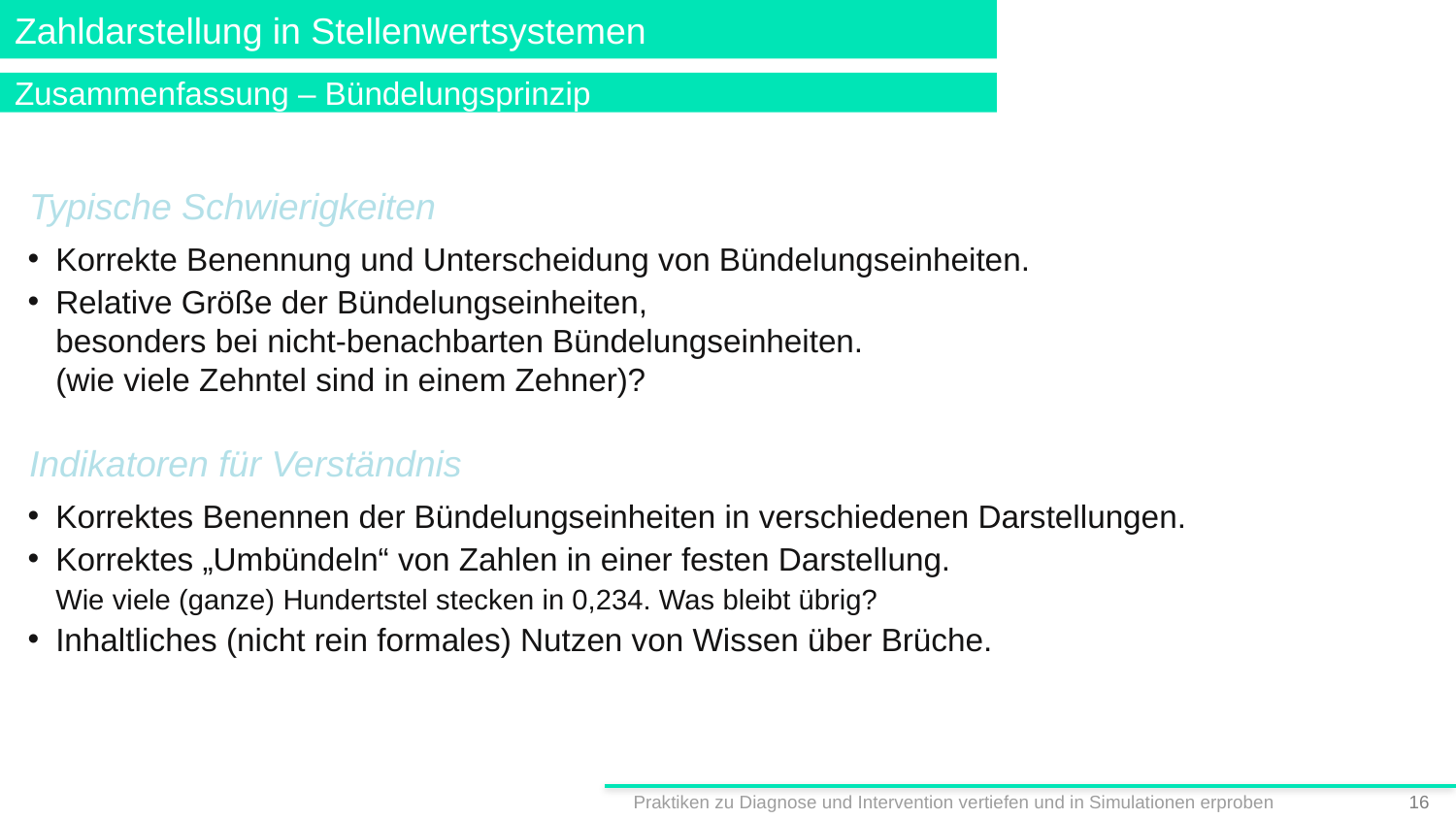

# Zahldarstellung in Stellenwertsystemen

Zusammenfassung – Bündelungsprinzip

Typische Schwierigkeiten
Korrekte Benennung und Unterscheidung von Bündelungseinheiten.
Relative Größe der Bündelungseinheiten,
besonders bei nicht-benachbarten Bündelungseinheiten.
(wie viele Zehntel sind in einem Zehner)?

Indikatoren für Verständnis
Korrektes Benennen der Bündelungseinheiten in verschiedenen Darstellungen.
Korrektes „Umbündeln“ von Zahlen in einer festen Darstellung.
Wie viele (ganze) Hundertstel stecken in 0,234. Was bleibt übrig?
Inhaltliches (nicht rein formales) Nutzen von Wissen über Brüche.
Praktiken zu Diagnose und Intervention vertiefen und in Simulationen erproben
16